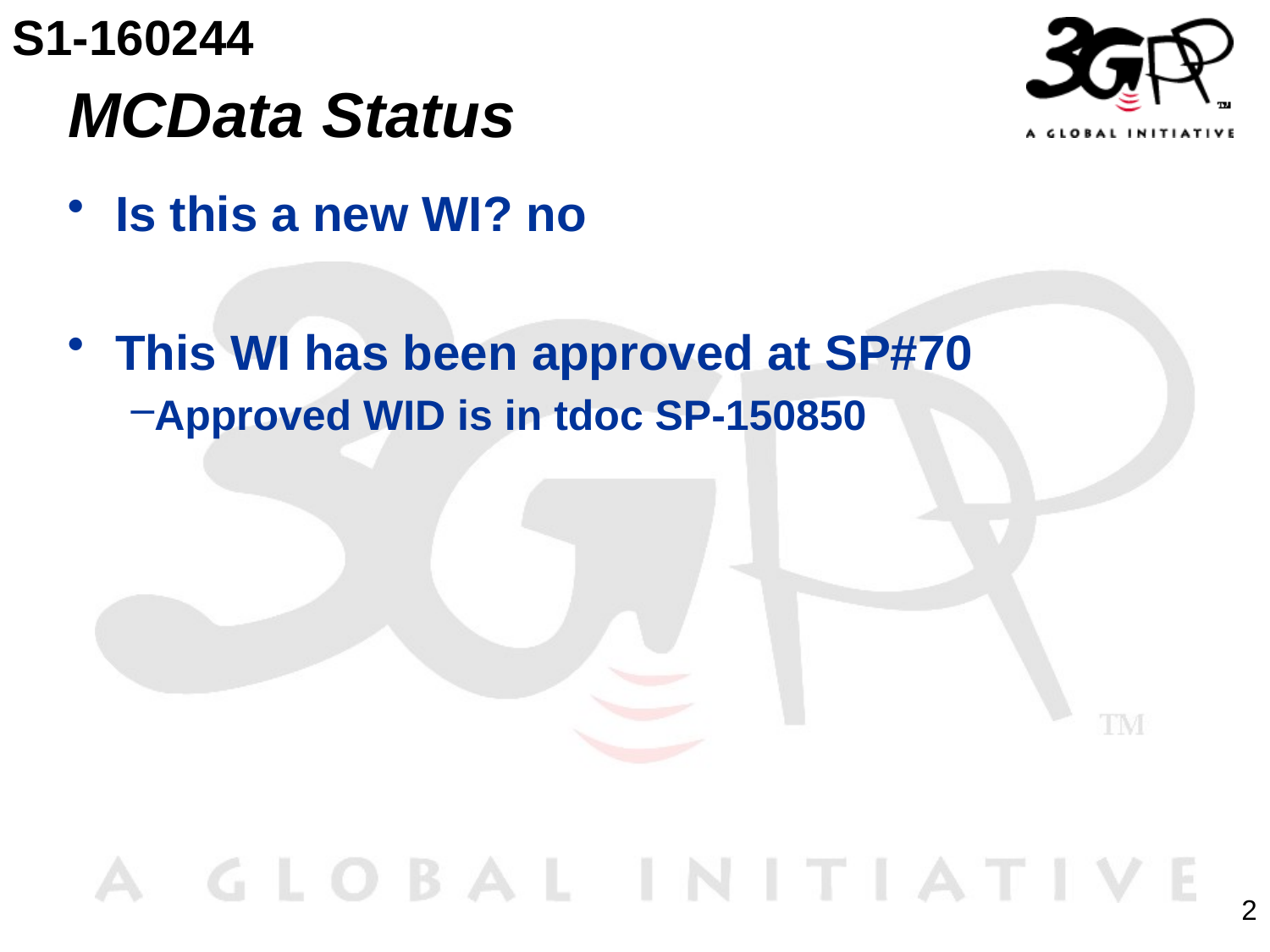

S1-160244
# MCData Status
Is this a new WI? no

This WI has been approved at SP#70
Approved WID is in tdoc SP-150850
2